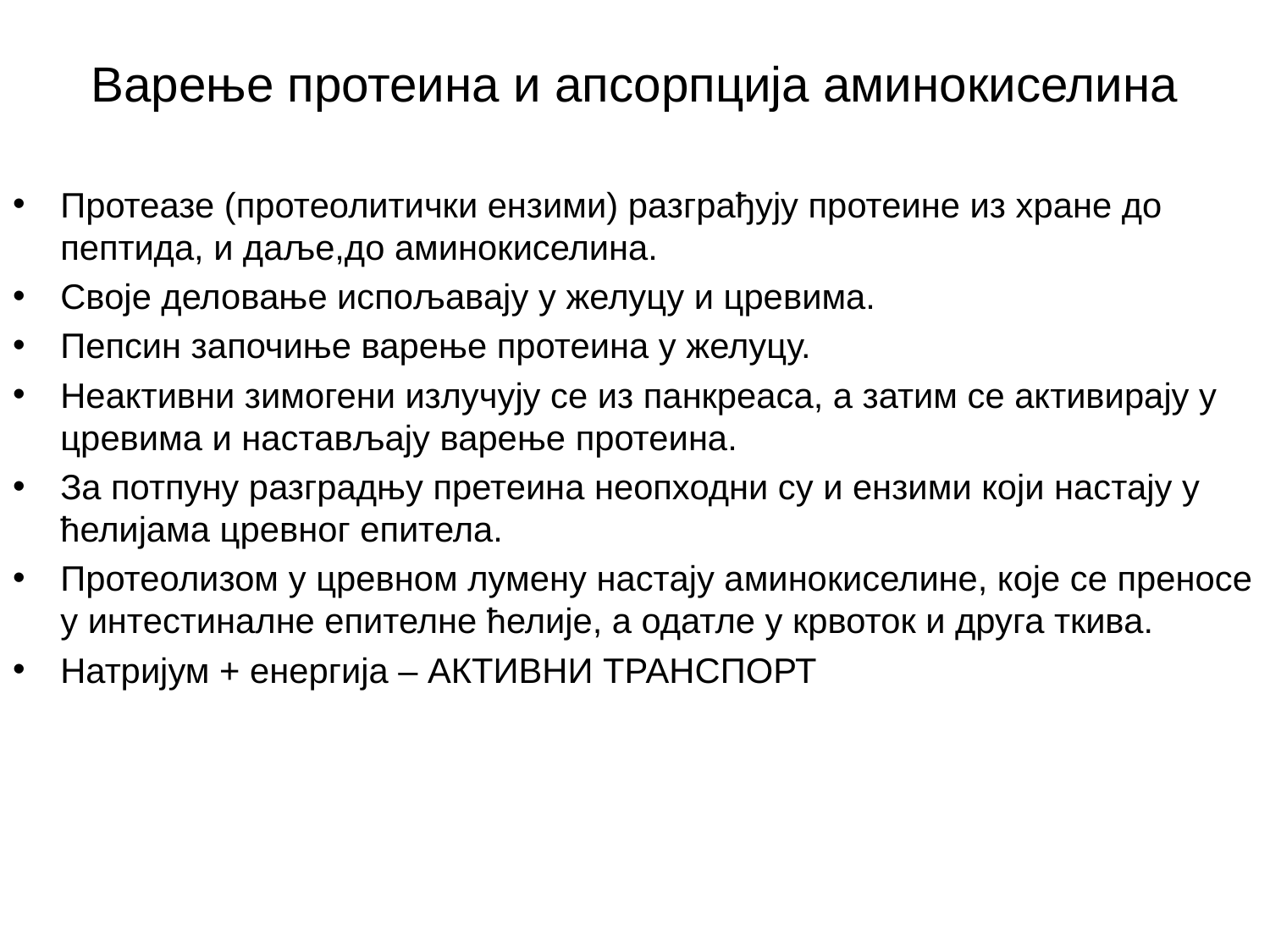

# Варење протеина и апсорпција аминокиселина
Протеазе (протеолитички ензими) разграђују протеине из хране до пептида, и даље,до аминокиселина.
Своје деловање испољавају у желуцу и цревима.
Пепсин започиње варење протеина у желуцу.
Неактивни зимогени излучују се из панкреаса, а затим се активирају у цревима и настављају варење протеина.
За потпуну разградњу претеина неопходни су и ензими који настају у ћелијама цревног епитела.
Протеолизом у цревном лумену настају аминокиселине, које се преносе у интестиналне епителне ћелије, а одатле у крвоток и друга ткива.
Натријум + енергија – АКТИВНИ ТРАНСПОРТ